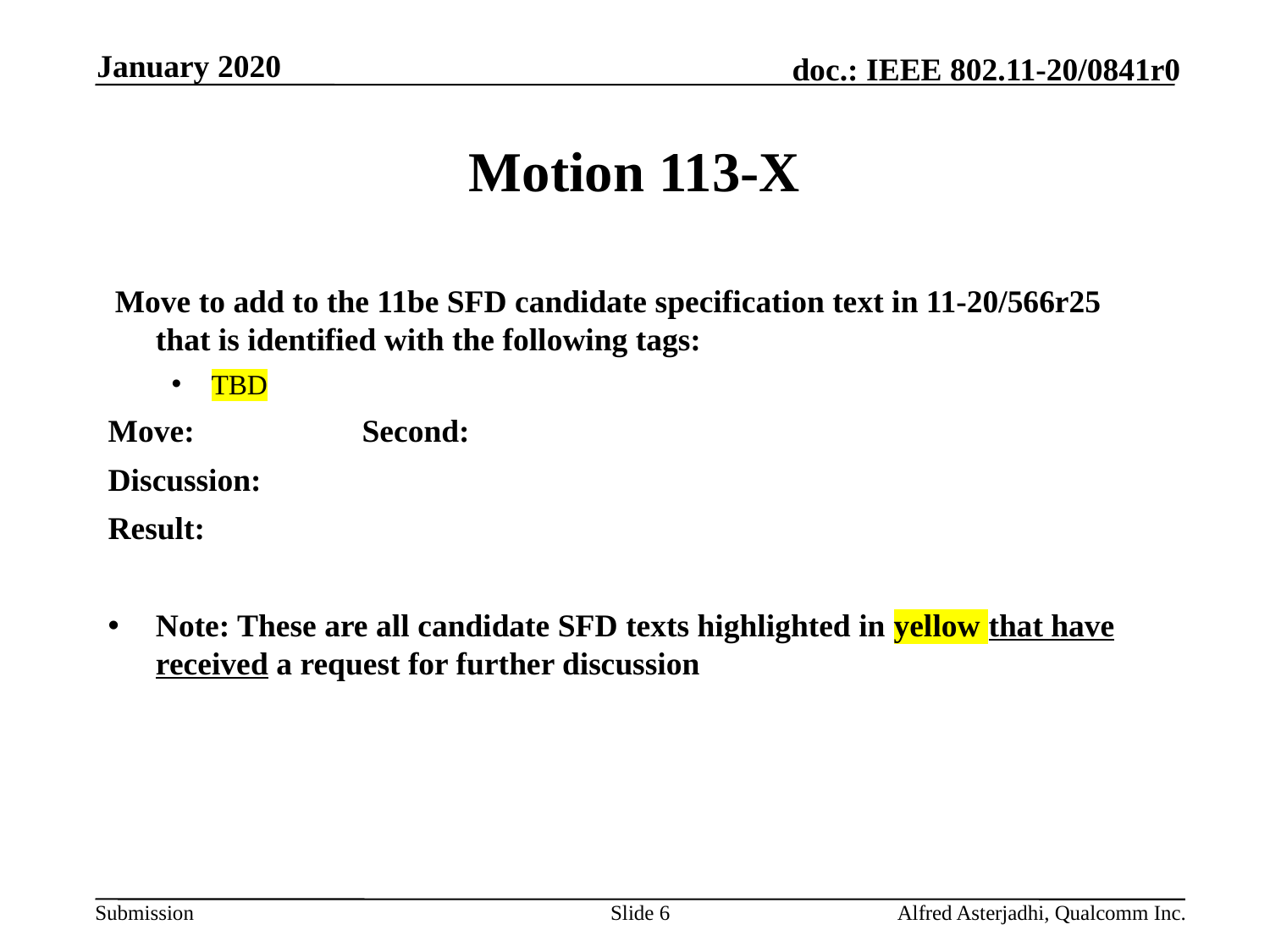

January 2020
# Motion 113-X
 Move to add to the 11be SFD candidate specification text in 11-20/566r25 that is identified with the following tags:
TBD
Move: 		Second:
Discussion:
Result:

Note: These are all candidate SFD texts highlighted in yellow that have received a request for further discussion

Slide 6
Alfred Asterjadhi, Qualcomm Inc.